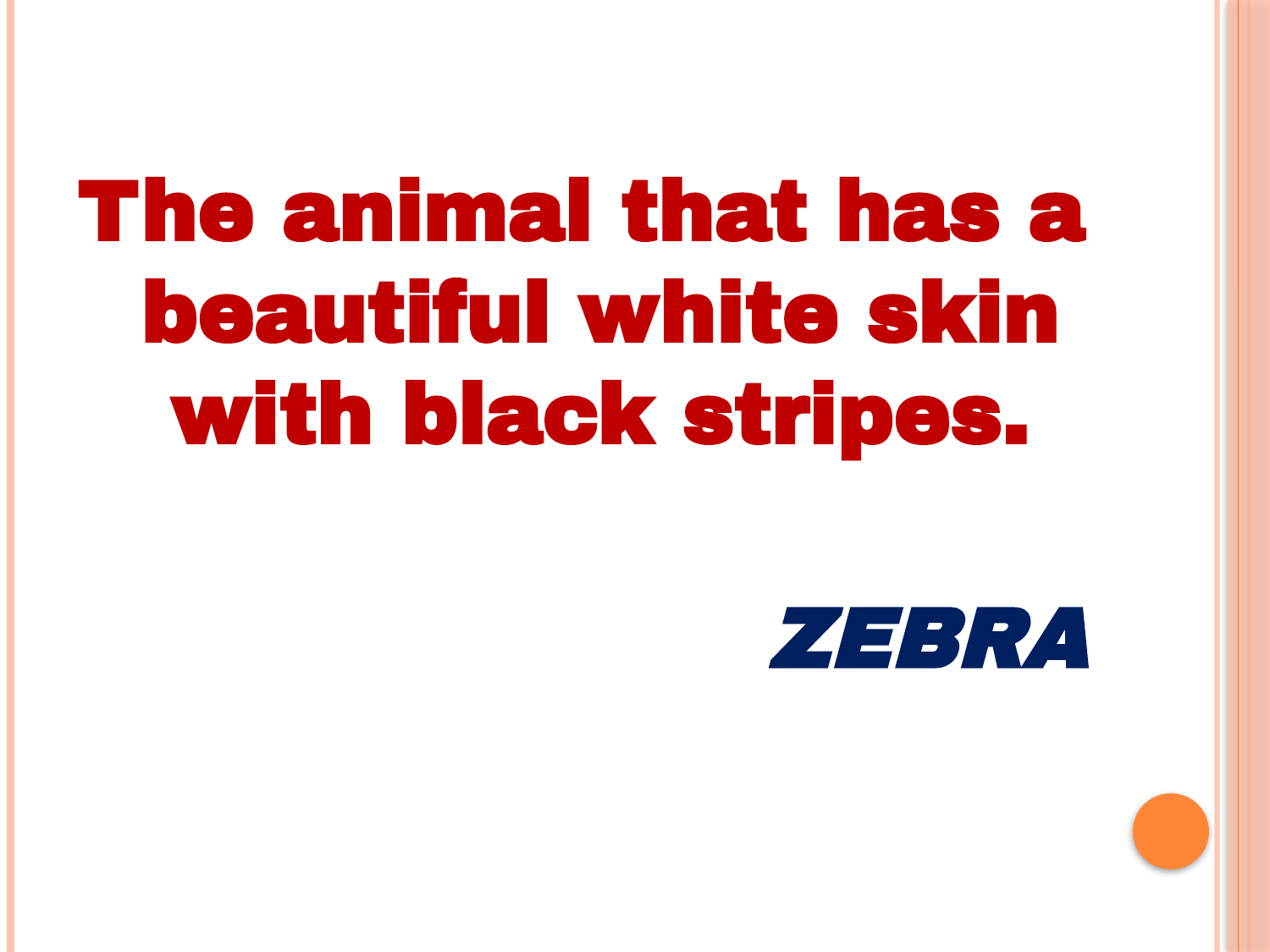

The animal that has a beautiful white skin with black stripes.

ZEBRA